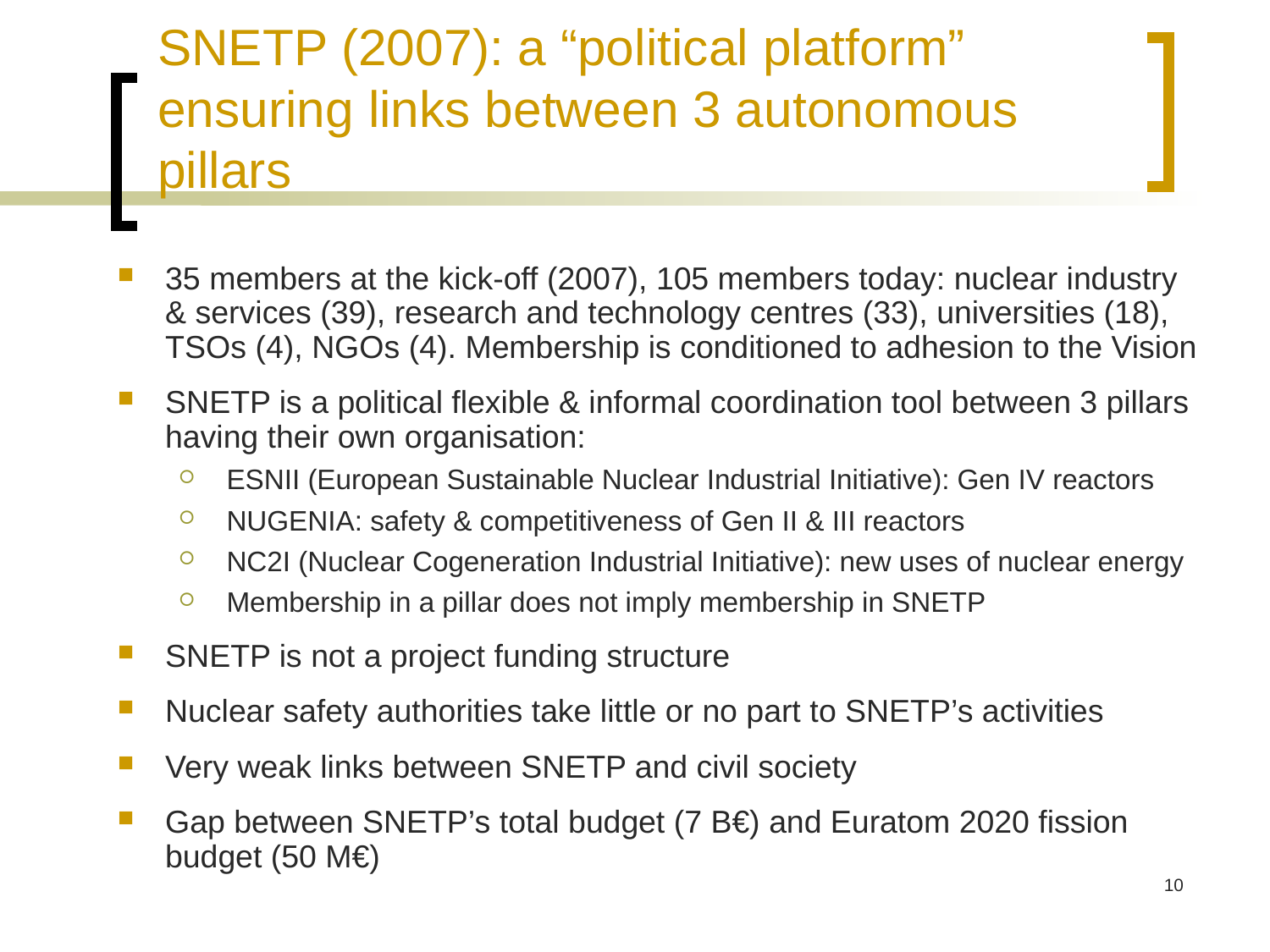

SNETP (2007): a “political platform” ensuring links between 3 autonomous pillars
35 members at the kick-off (2007), 105 members today: nuclear industry & services (39), research and technology centres (33), universities (18), TSOs (4), NGOs (4). Membership is conditioned to adhesion to the Vision
SNETP is a political flexible & informal coordination tool between 3 pillars having their own organisation:
ESNII (European Sustainable Nuclear Industrial Initiative): Gen IV reactors
NUGENIA: safety & competitiveness of Gen II & III reactors
NC2I (Nuclear Cogeneration Industrial Initiative): new uses of nuclear energy
Membership in a pillar does not imply membership in SNETP
SNETP is not a project funding structure
Nuclear safety authorities take little or no part to SNETP’s activities
Very weak links between SNETP and civil society
Gap between SNETP’s total budget (7 B€) and Euratom 2020 fission budget (50 M€)

10